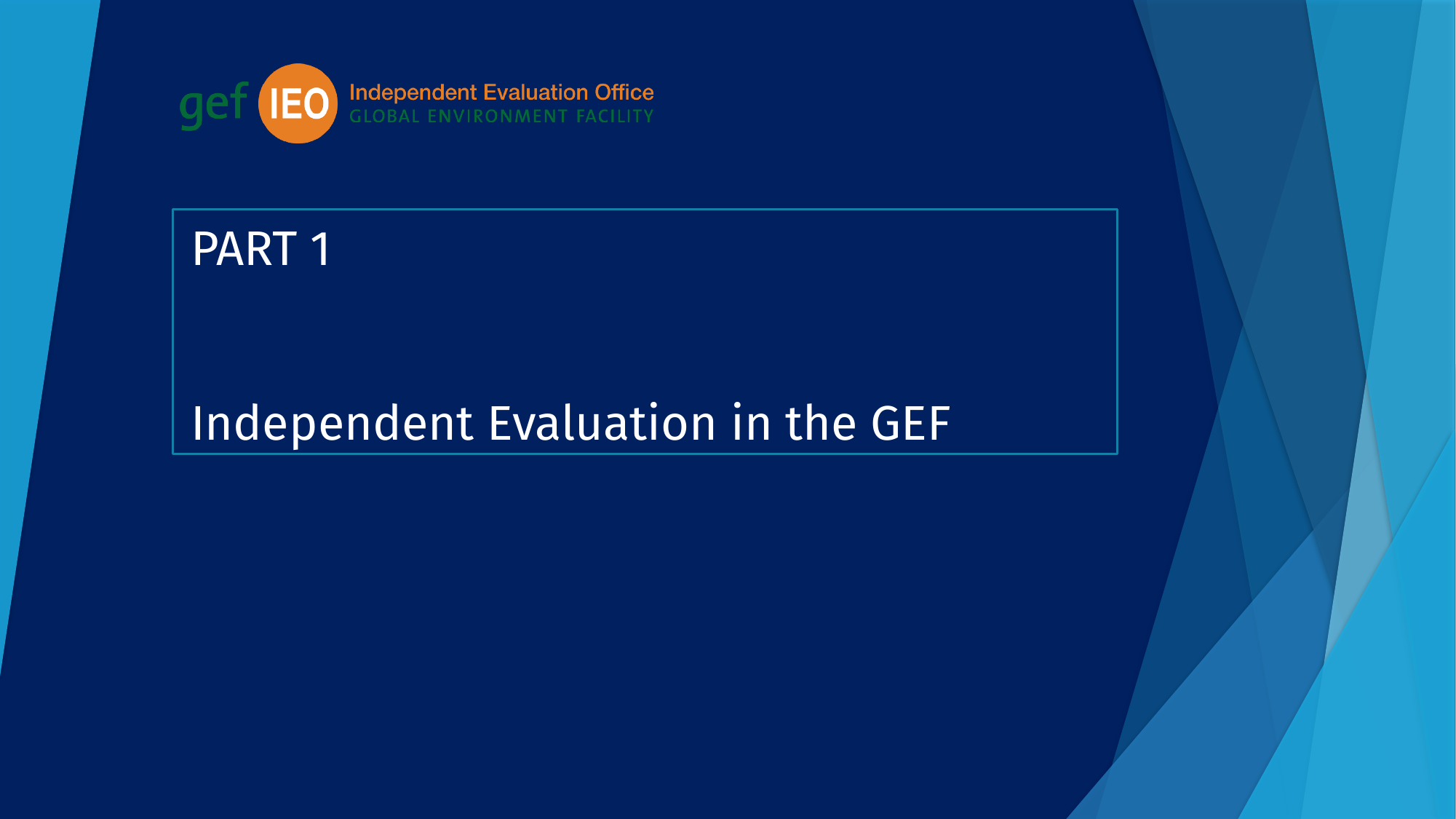

# PART 1 Independent Evaluation in the GEF